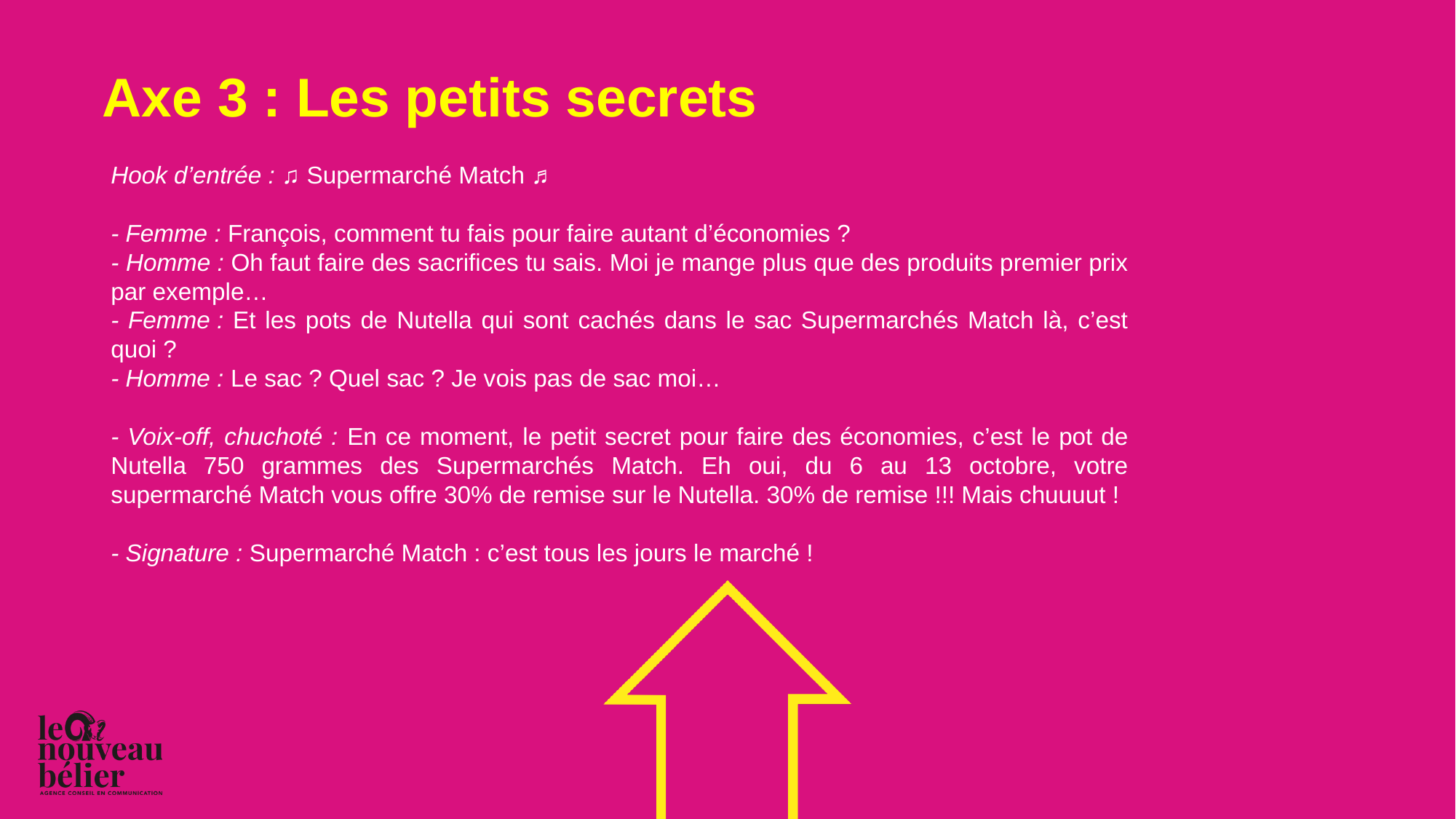

Axe 3 : Les petits secrets

Hook d’entrée : ♫ Supermarché Match ♬

- Femme : François, comment tu fais pour faire autant d’économies ?
- Homme : Oh faut faire des sacrifices tu sais. Moi je mange plus que des produits premier prix par exemple…
- Femme : Et les pots de Nutella qui sont cachés dans le sac Supermarchés Match là, c’est quoi ?
- Homme : Le sac ? Quel sac ? Je vois pas de sac moi…

- Voix-off, chuchoté : En ce moment, le petit secret pour faire des économies, c’est le pot de Nutella 750 grammes des Supermarchés Match. Eh oui, du 6 au 13 octobre, votre supermarché Match vous offre 30% de remise sur le Nutella. 30% de remise !!! Mais chuuuut !

- Signature : Supermarché Match : c’est tous les jours le marché !